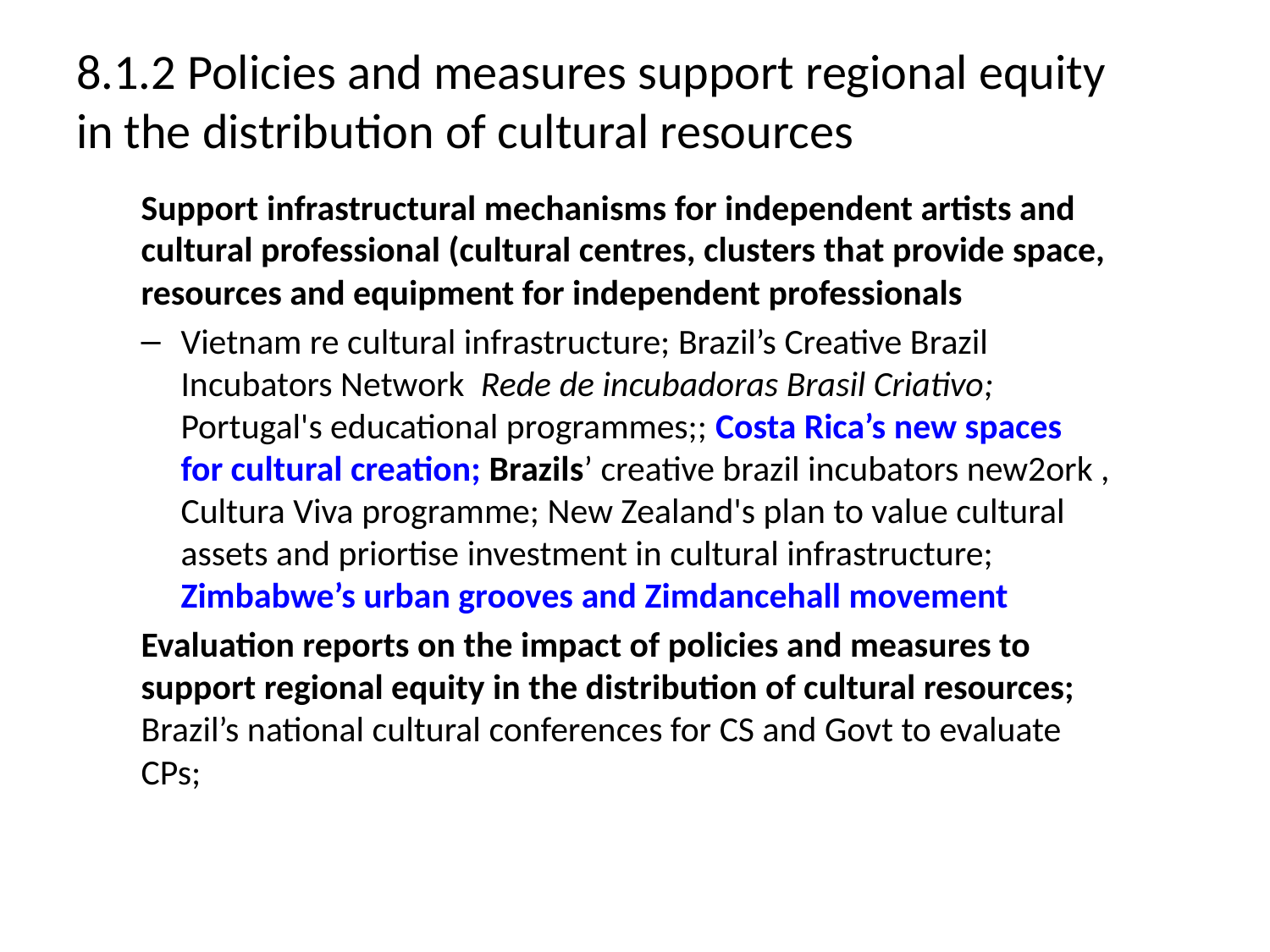

# 8.1.2 Policies and measures support regional equity in the distribution of cultural resources
Support infrastructural mechanisms for independent artists and cultural professional (cultural centres, clusters that provide space, resources and equipment for independent professionals
Vietnam re cultural infrastructure; Brazil’s Creative Brazil Incubators Network  Rede de incubadoras Brasil Criativo; Portugal's educational programmes;; Costa Rica’s new spaces for cultural creation; Brazils’ creative brazil incubators new2ork , Cultura Viva programme; New Zealand's plan to value cultural assets and priortise investment in cultural infrastructure; Zimbabwe’s urban grooves and Zimdancehall movement
Evaluation reports on the impact of policies and measures to support regional equity in the distribution of cultural resources;  Brazil’s national cultural conferences for CS and Govt to evaluate CPs;